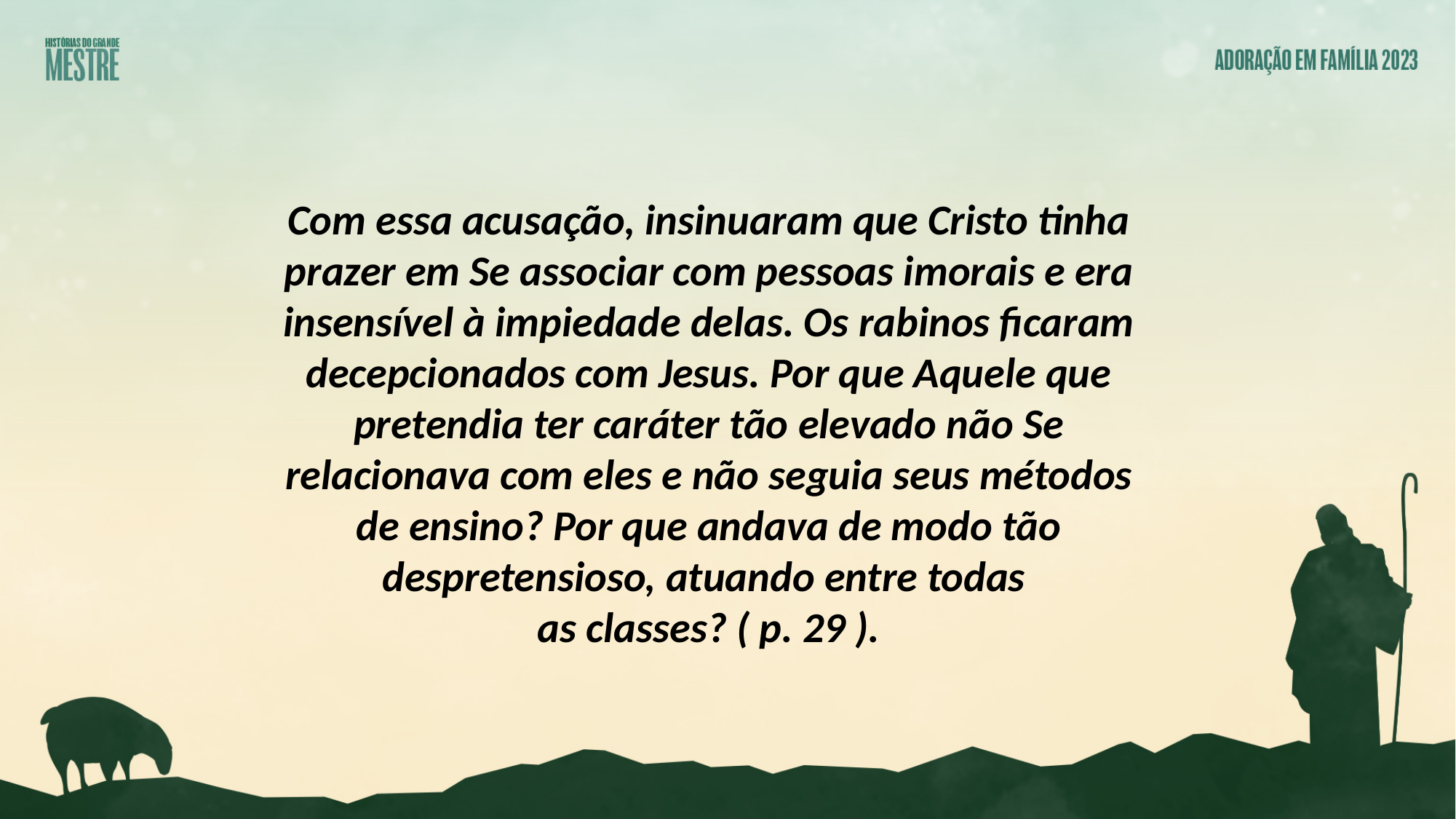

Com essa acusação, insinuaram que Cristo tinha prazer em Se associar com pessoas imorais e era insensível à impiedade delas. Os rabinos ficaram decepcionados com Jesus. Por que Aquele que pretendia ter caráter tão elevado não Se relacionava com eles e não seguia seus métodos de ensino? Por que andava de modo tão despretensioso, atuando entre todas
as classes? ( p. 29 ).